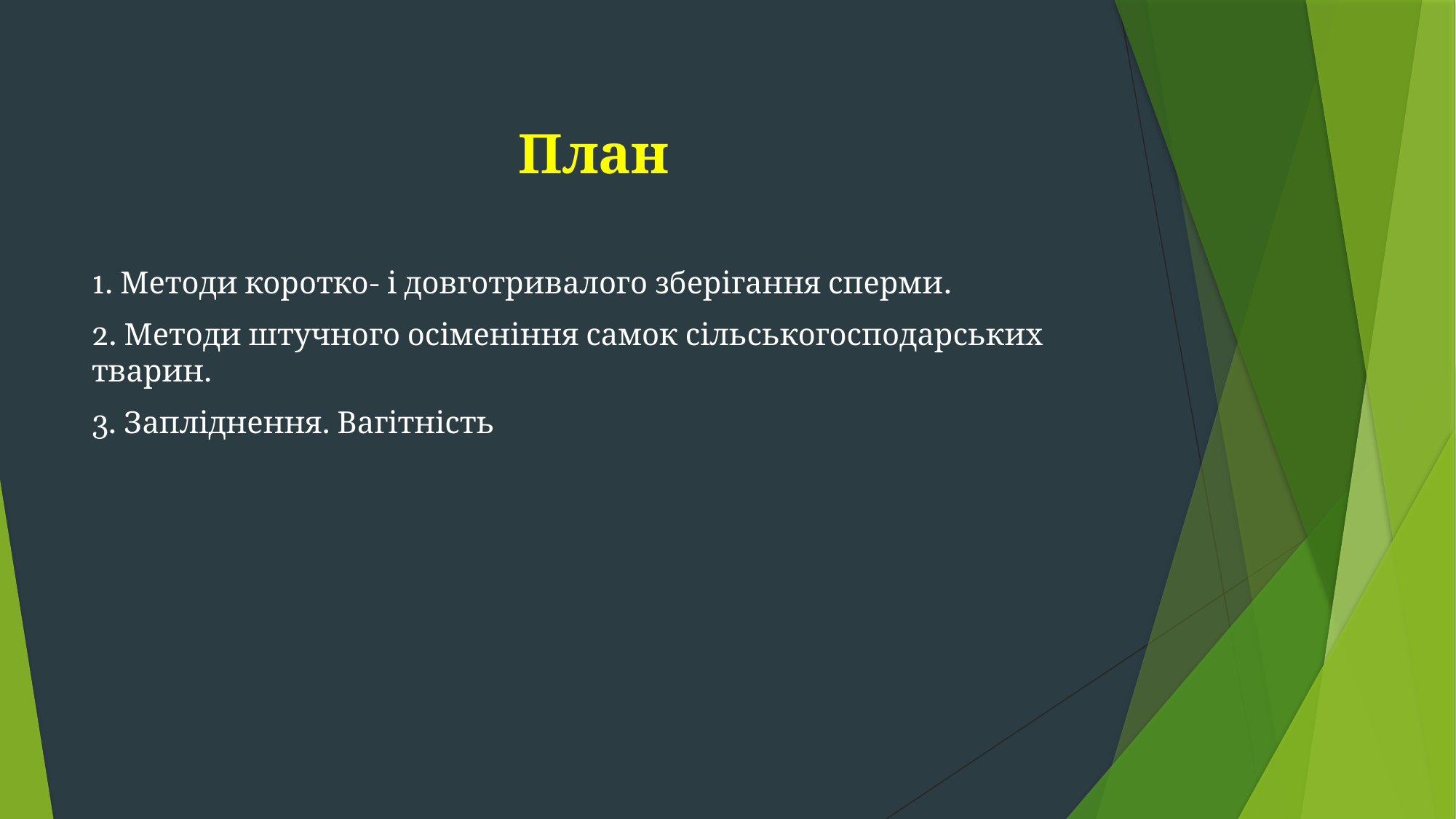

# План
1. Методи коротко- і довготривалого зберігання сперми.
2. Методи штучного осіменіння самок сільськогосподарських тварин.
3. Запліднення. Вагітність